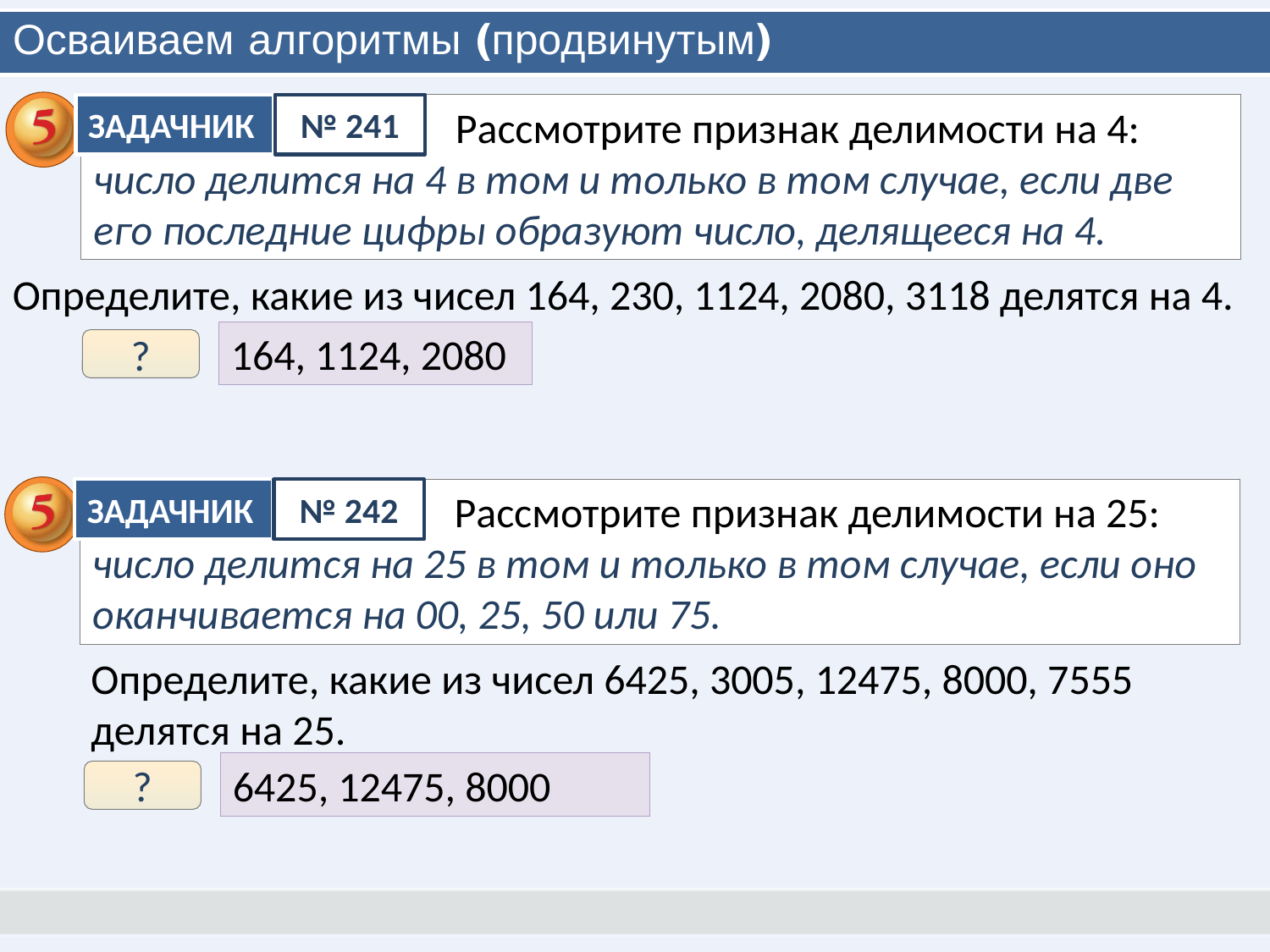

# Осваиваем алгоритмы (продвинутым)

ЗАДАЧНИК
                                      Рассмотрите признак делимости на 4: число делится на 4 в том и только в том случае, если две его последние цифры образуют число, делящееся на 4.
№ 241
Определите, какие из чисел 164, 230, 1124, 2080, 3118 делятся на 4.
164, 1124, 2080
?

ЗАДАЧНИК
                                      Рассмотрите признак делимости на 25: число делится на 25 в том и только в том случае, если оно оканчивается на 00, 25, 50 или 75.
№ 242
Определите, какие из чисел 6425, 3005, 12475, 8000, 7555 делятся на 25.
6425, 12475, 8000
?